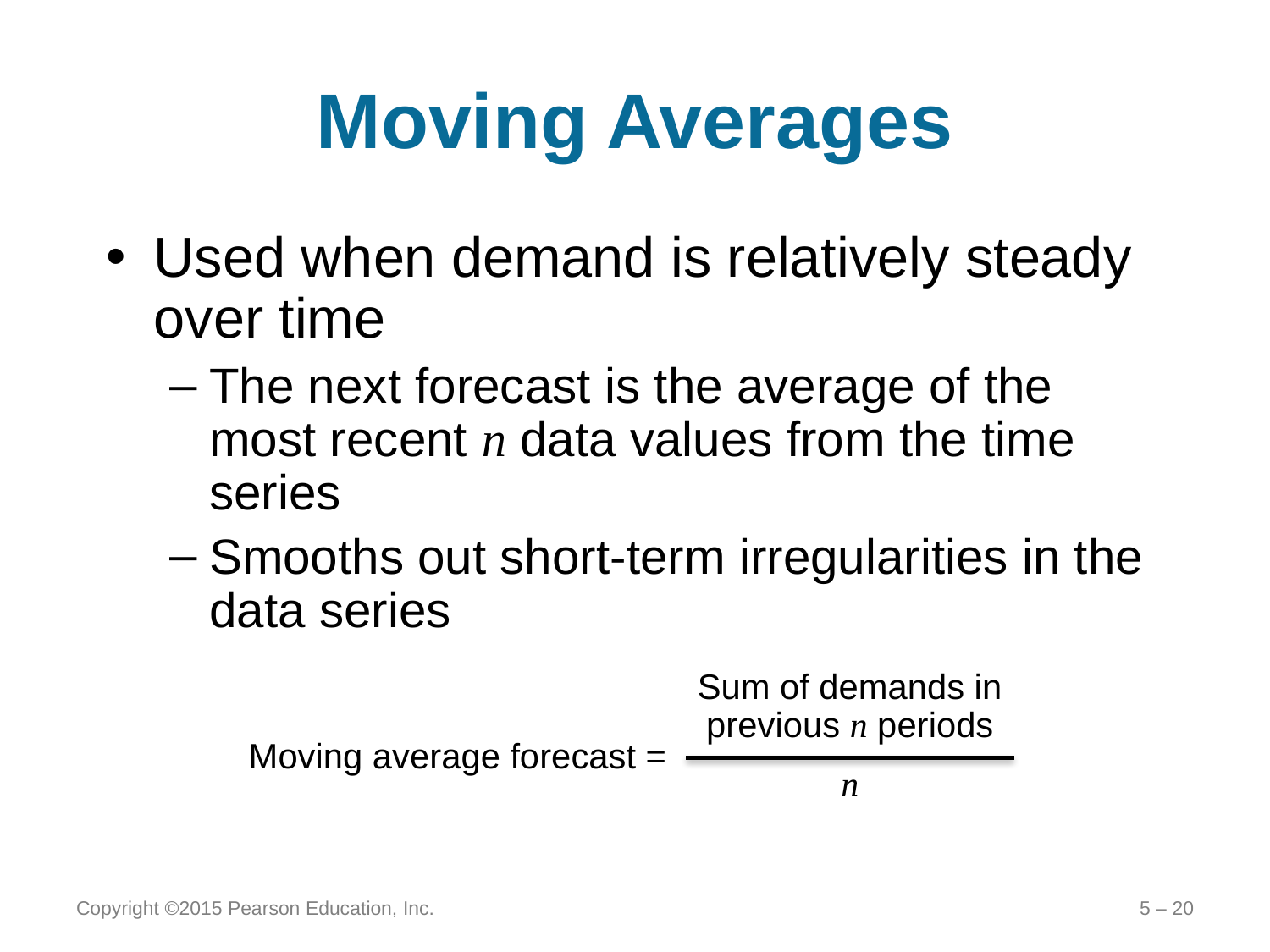

# Moving Averages
Used when demand is relatively steady over time
The next forecast is the average of the most recent n data values from the time series
Smooths out short-term irregularities in the data series

Sum of demands in previous n periods
n
Moving average forecast =
Copyright ©2015 Pearson Education, Inc.
5 – 20